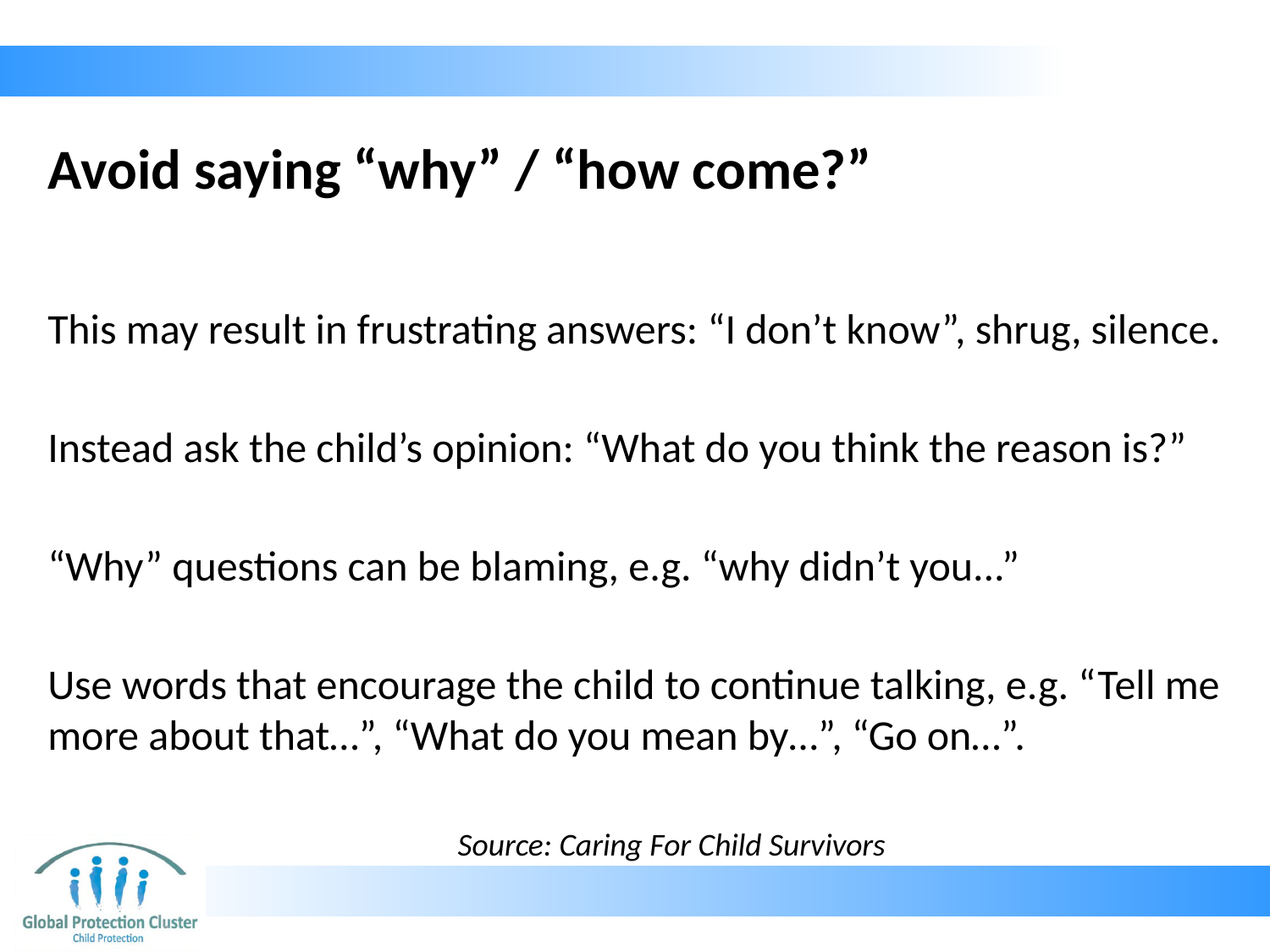

# Avoid saying “why” / “how come?”

This may result in frustrating answers: “I don’t know”, shrug, silence.

Instead ask the child’s opinion: “What do you think the reason is?”

“Why” questions can be blaming, e.g. “why didn’t you...”

Use words that encourage the child to continue talking, e.g. “Tell me more about that…”, “What do you mean by…”, “Go on…”.

Source: Caring For Child Survivors